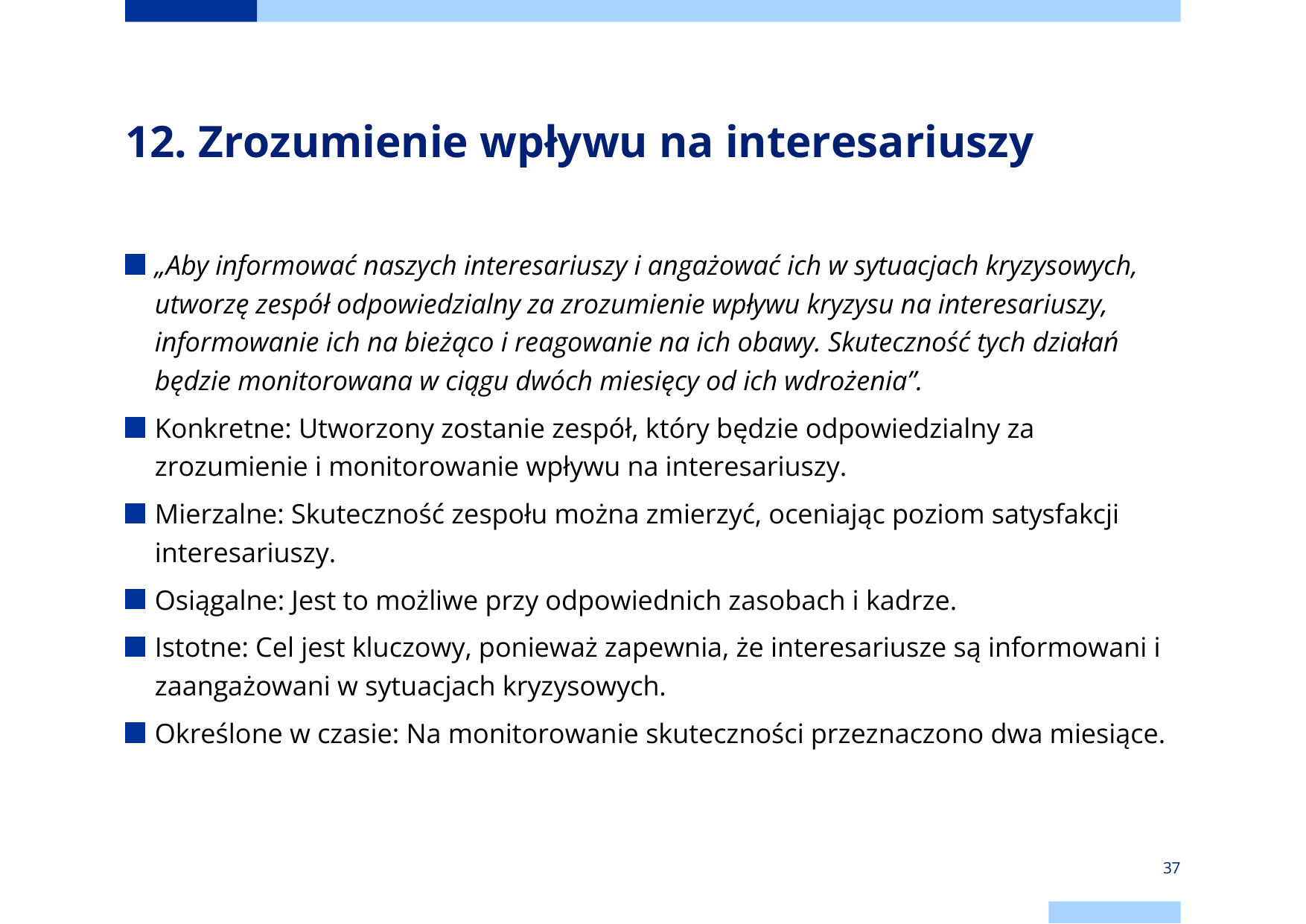

# 12. Zrozumienie wpływu na interesariuszy
„Aby informować naszych interesariuszy i angażować ich w sytuacjach kryzysowych, utworzę zespół odpowiedzialny za zrozumienie wpływu kryzysu na interesariuszy, informowanie ich na bieżąco i reagowanie na ich obawy. Skuteczność tych działań będzie monitorowana w ciągu dwóch miesięcy od ich wdrożenia”.
Konkretne: Utworzony zostanie zespół, który będzie odpowiedzialny za zrozumienie i monitorowanie wpływu na interesariuszy.
Mierzalne: Skuteczność zespołu można zmierzyć, oceniając poziom satysfakcji interesariuszy.
Osiągalne: Jest to możliwe przy odpowiednich zasobach i kadrze.
Istotne: Cel jest kluczowy, ponieważ zapewnia, że interesariusze są informowani i zaangażowani w sytuacjach kryzysowych.
Określone w czasie: Na monitorowanie skuteczności przeznaczono dwa miesiące.

37